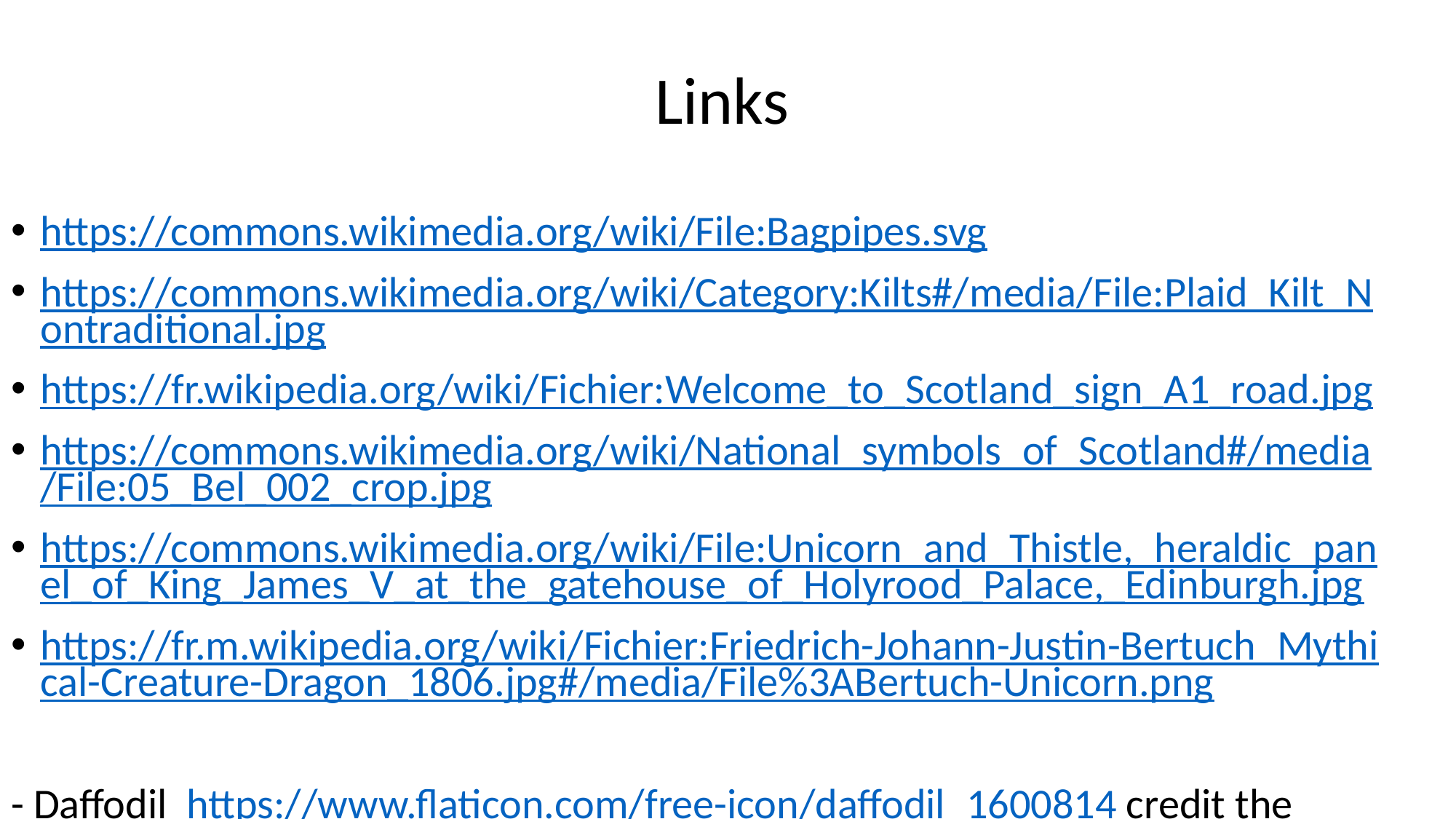

# Links
https://commons.wikimedia.org/wiki/File:Bagpipes.svg
https://commons.wikimedia.org/wiki/Category:Kilts#/media/File:Plaid_Kilt_Nontraditional.jpg
https://fr.wikipedia.org/wiki/Fichier:Welcome_to_Scotland_sign_A1_road.jpg
https://commons.wikimedia.org/wiki/National_symbols_of_Scotland#/media/File:05_Bel_002_crop.jpg
https://commons.wikimedia.org/wiki/File:Unicorn_and_Thistle,_heraldic_panel_of_King_James_V_at_the_gatehouse_of_Holyrood_Palace,_Edinburgh.jpg
https://fr.m.wikipedia.org/wiki/Fichier:Friedrich-Johann-Justin-Bertuch_Mythical-Creature-Dragon_1806.jpg#/media/File%3ABertuch-Unicorn.png

- Daffodil  https://www.flaticon.com/free-icon/daffodil_1600814 credit the author??